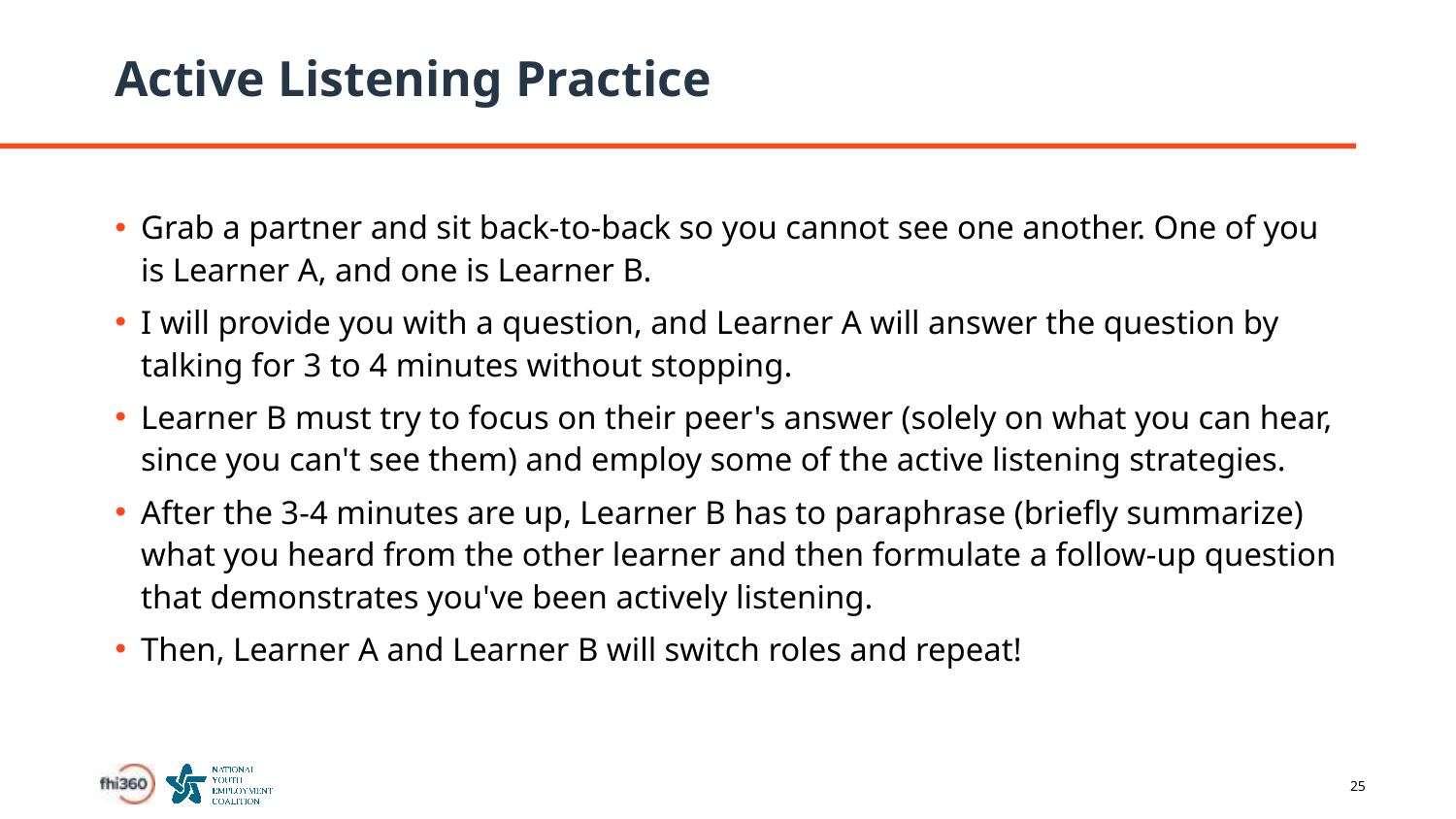

# Active Listening Practice
Grab a partner and sit back-to-back so you cannot see one another. One of you is Learner A, and one is Learner B.
I will provide you with a question, and Learner A will answer the question by talking for 3 to 4 minutes without stopping.
Learner B must try to focus on their peer's answer (solely on what you can hear, since you can't see them) and employ some of the active listening strategies.
After the 3-4 minutes are up, Learner B has to paraphrase (briefly summarize) what you heard from the other learner and then formulate a follow-up question that demonstrates you've been actively listening.
Then, Learner A and Learner B will switch roles and repeat!